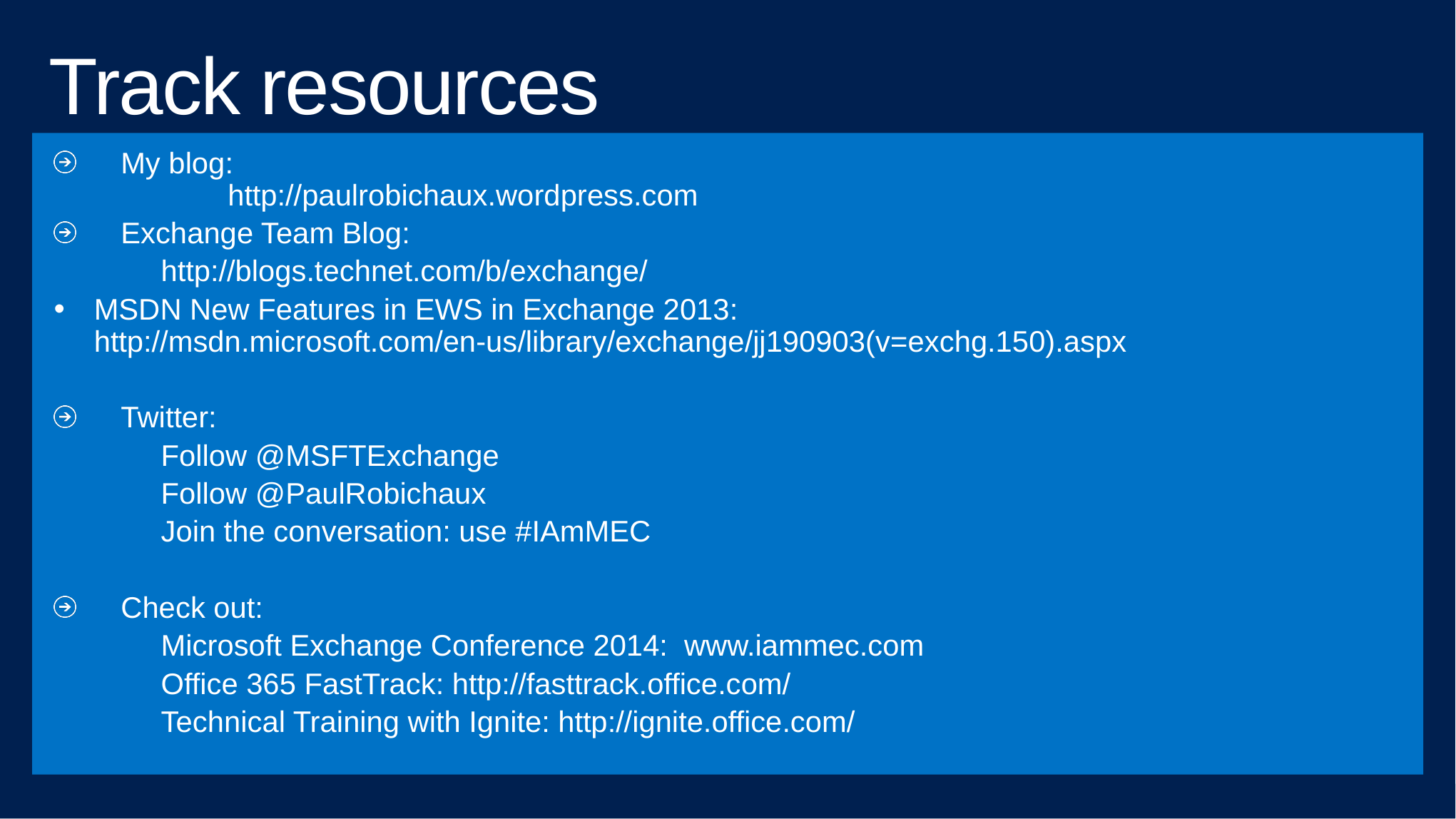

# Track resources

My blog:
	http://paulrobichaux.wordpress.com
Exchange Team Blog:
	http://blogs.technet.com/b/exchange/
MSDN New Features in EWS in Exchange 2013:
http://msdn.microsoft.com/en-us/library/exchange/jj190903(v=exchg.150).aspx

Twitter:
	Follow @MSFTExchange
	Follow @PaulRobichaux
	Join the conversation: use #IAmMEC

Check out:
	Microsoft Exchange Conference 2014:  www.iammec.com
	Office 365 FastTrack: http://fasttrack.office.com//
	Technical Training with Ignite: http://ignite.office.com/